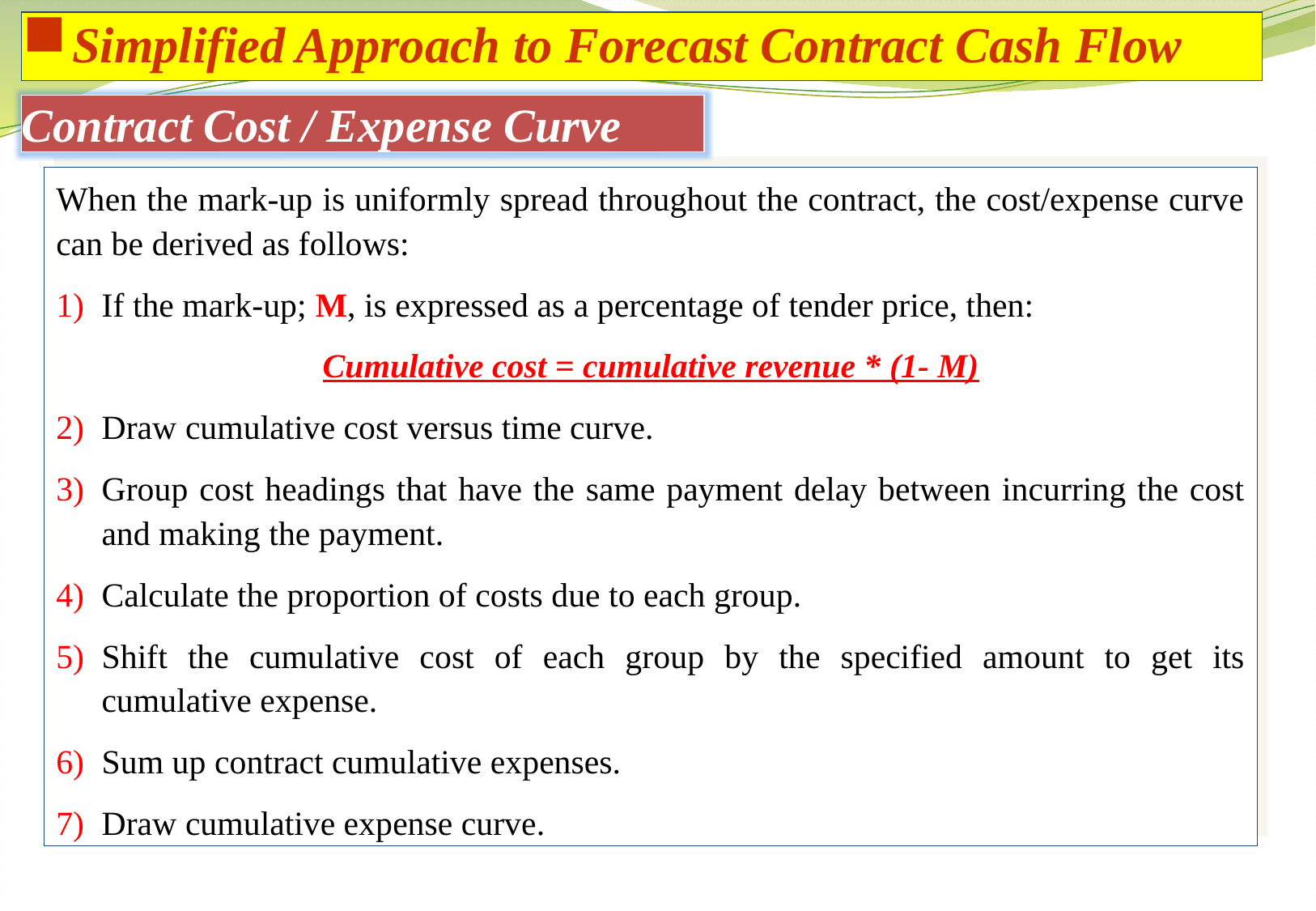

Simplified Approach to Forecast Contract Cash Flow
Contract Cost / Expense Curve
When the mark-up is uniformly spread throughout the contract, the cost/expense curve can be derived as follows:
If the mark-up; M, is expressed as a percentage of tender price, then:
Cumulative cost = cumulative revenue * (1- M)
Draw cumulative cost versus time curve.
Group cost headings that have the same payment delay between incurring the cost and making the payment.
Calculate the proportion of costs due to each group.
Shift the cumulative cost of each group by the specified amount to get its cumulative expense.
Sum up contract cumulative expenses.
Draw cumulative expense curve.